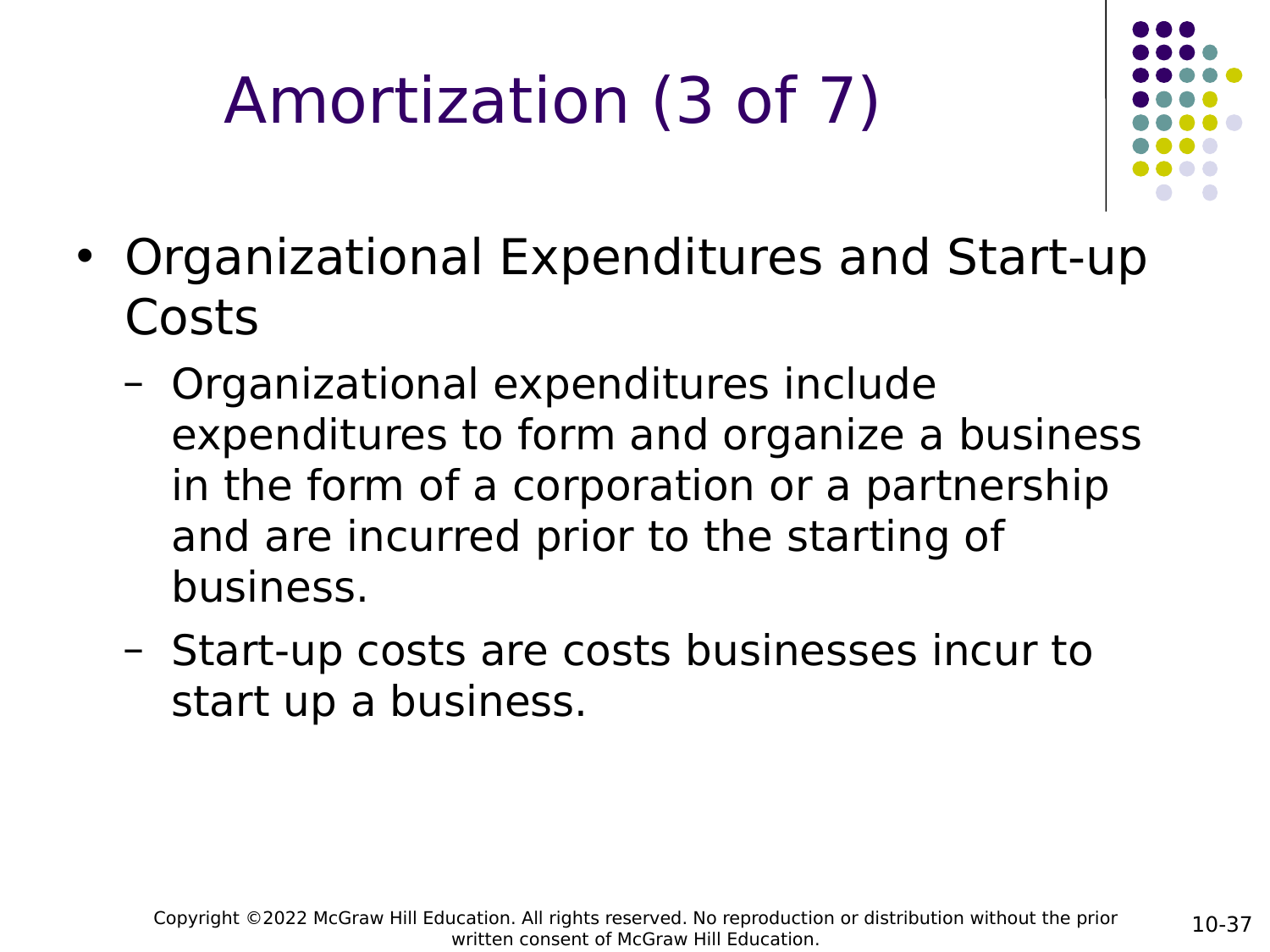

# Amortization (3 of 7)
Organizational Expenditures and Start-up Costs
Organizational expenditures include expenditures to form and organize a business in the form of a corporation or a partnership and are incurred prior to the starting of business.
Start-up costs are costs businesses incur to start up a business.
10-37